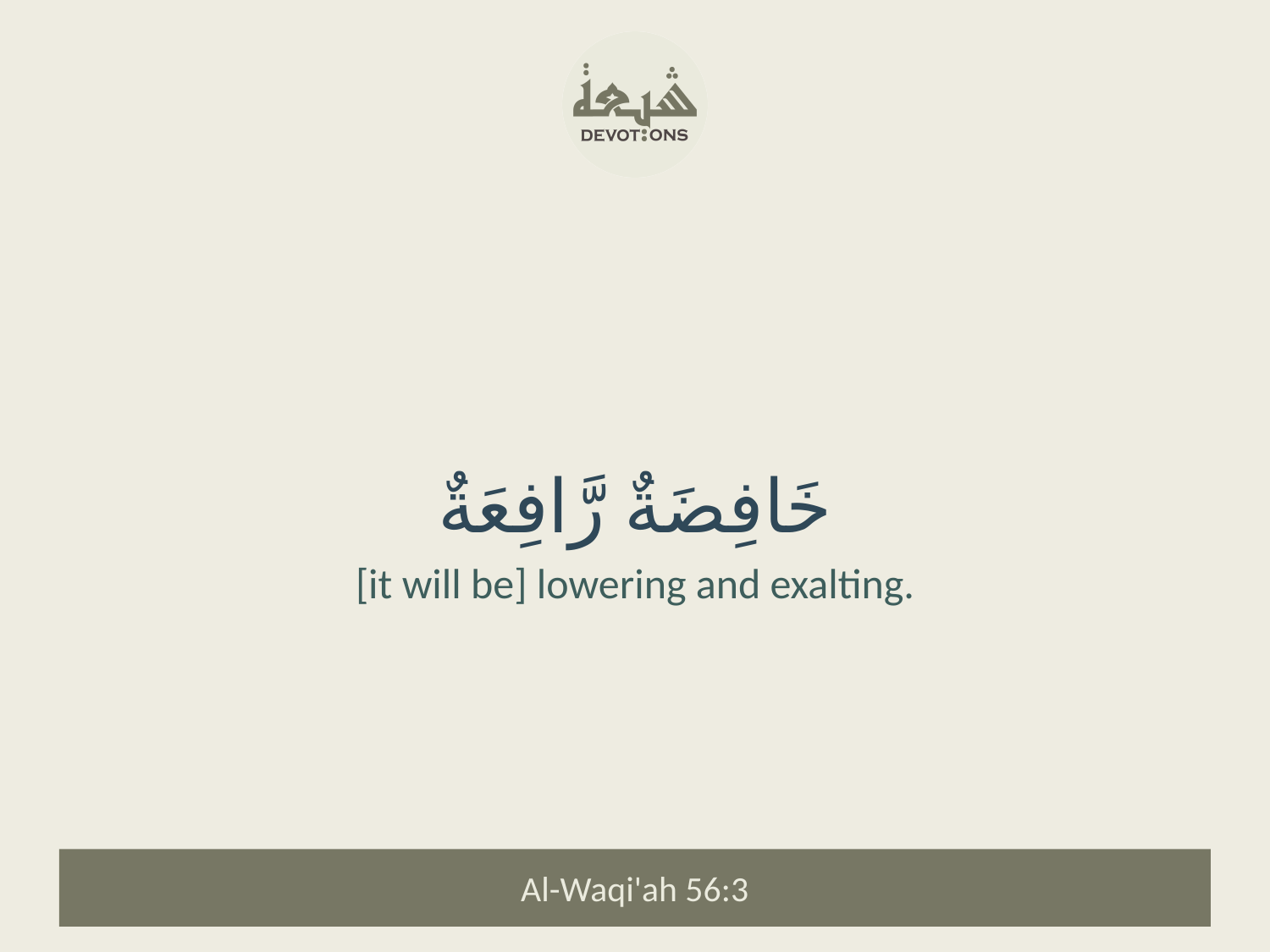

خَافِضَةٌ رَّافِعَةٌ
[it will be] lowering and exalting.
Al-Waqi'ah 56:3